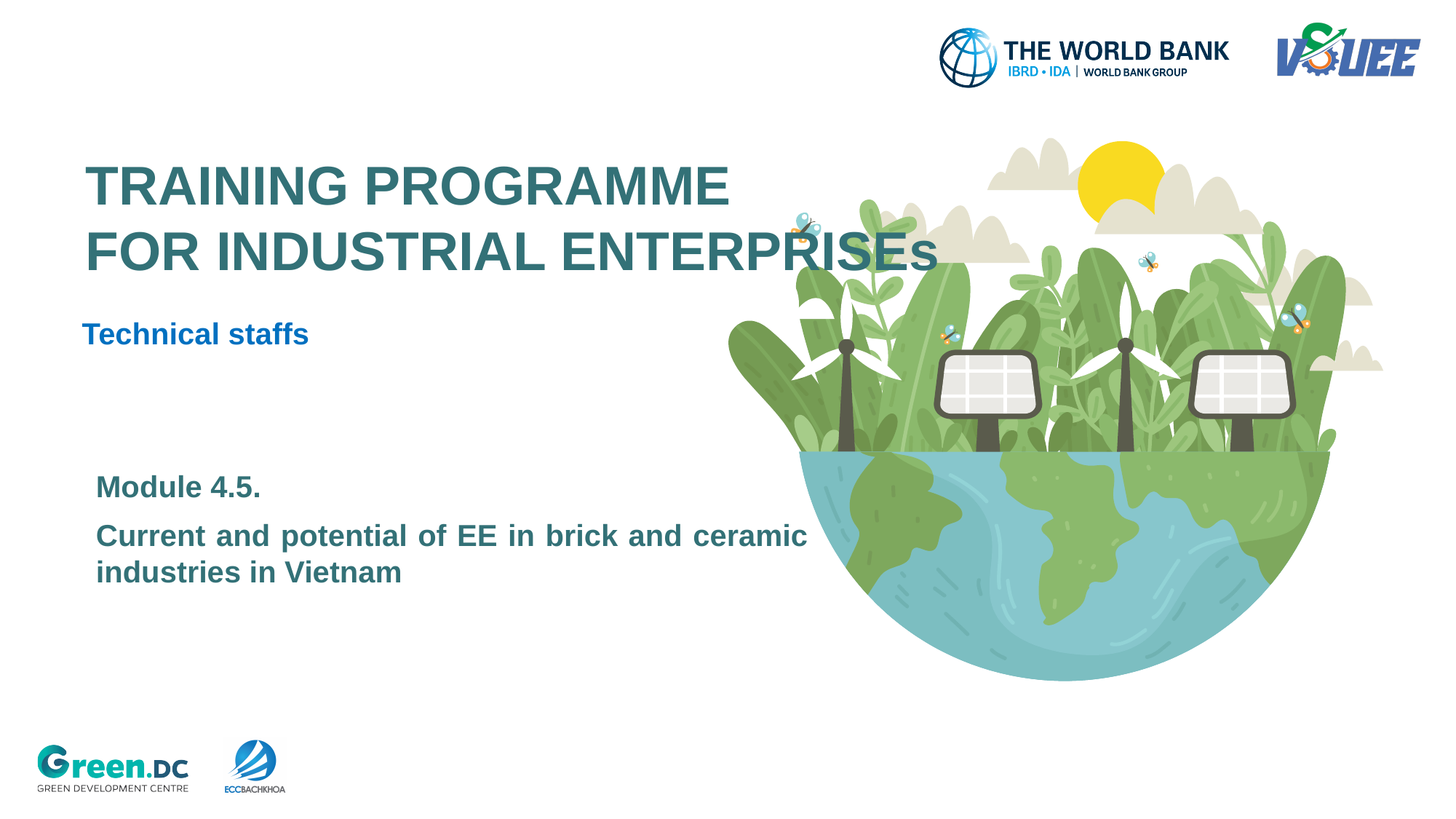

TRAINING PROGRAMME
FOR INDUSTRIAL ENTERPRISEs

Technical staffs
Module 4.5.
Current and potential of EE in brick and ceramic industries in Vietnam